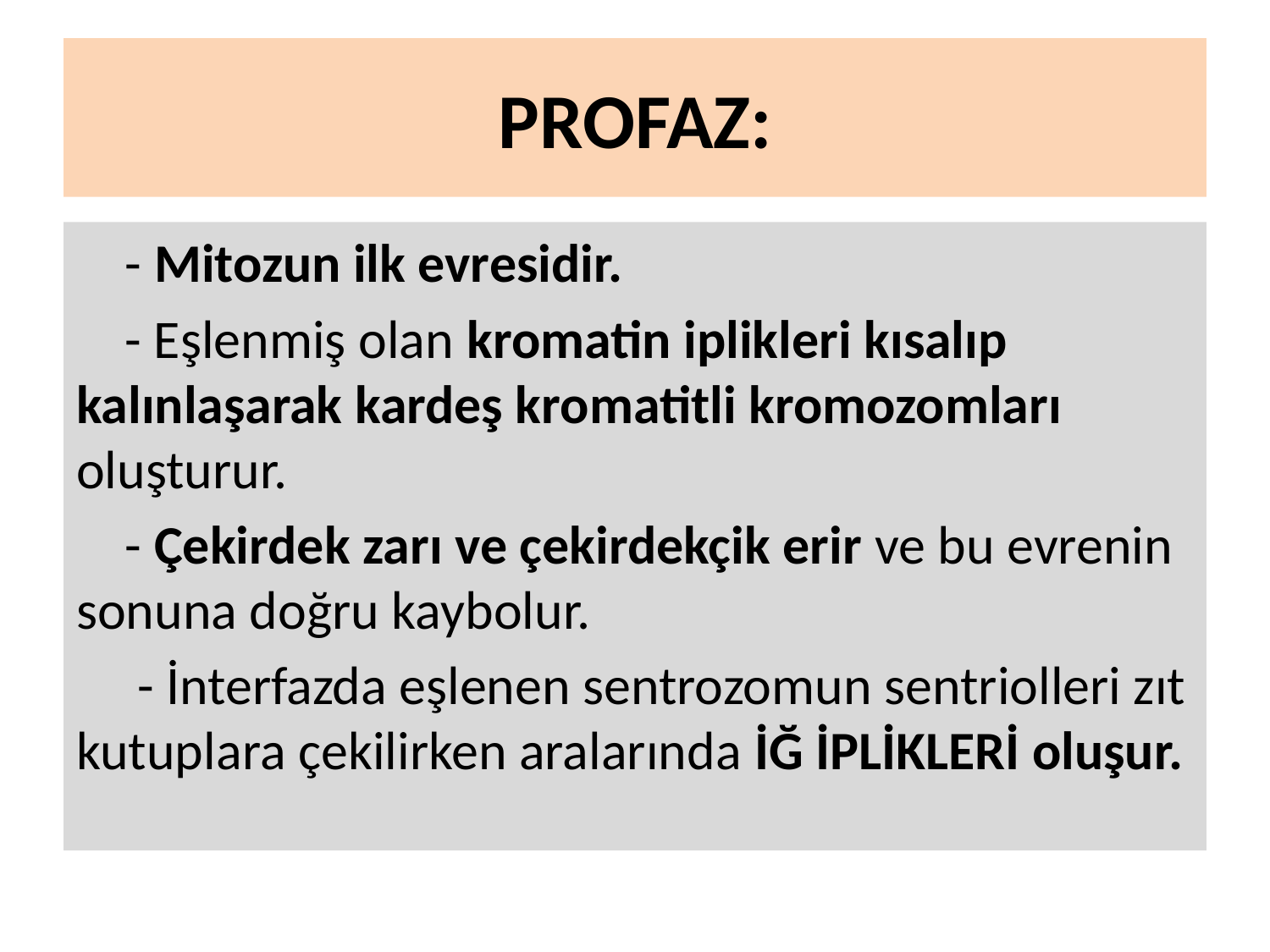

# PROFAZ:
    - Mitozun ilk evresidir.
    - Eşlenmiş olan kromatin iplikleri kısalıp kalınlaşarak kardeş kromatitli kromozomları oluşturur.
    - Çekirdek zarı ve çekirdekçik erir ve bu evrenin sonuna doğru kaybolur.
     - İnterfazda eşlenen sentrozomun sentriolleri zıt kutuplara çekilirken aralarında İĞ İPLİKLERİ oluşur.